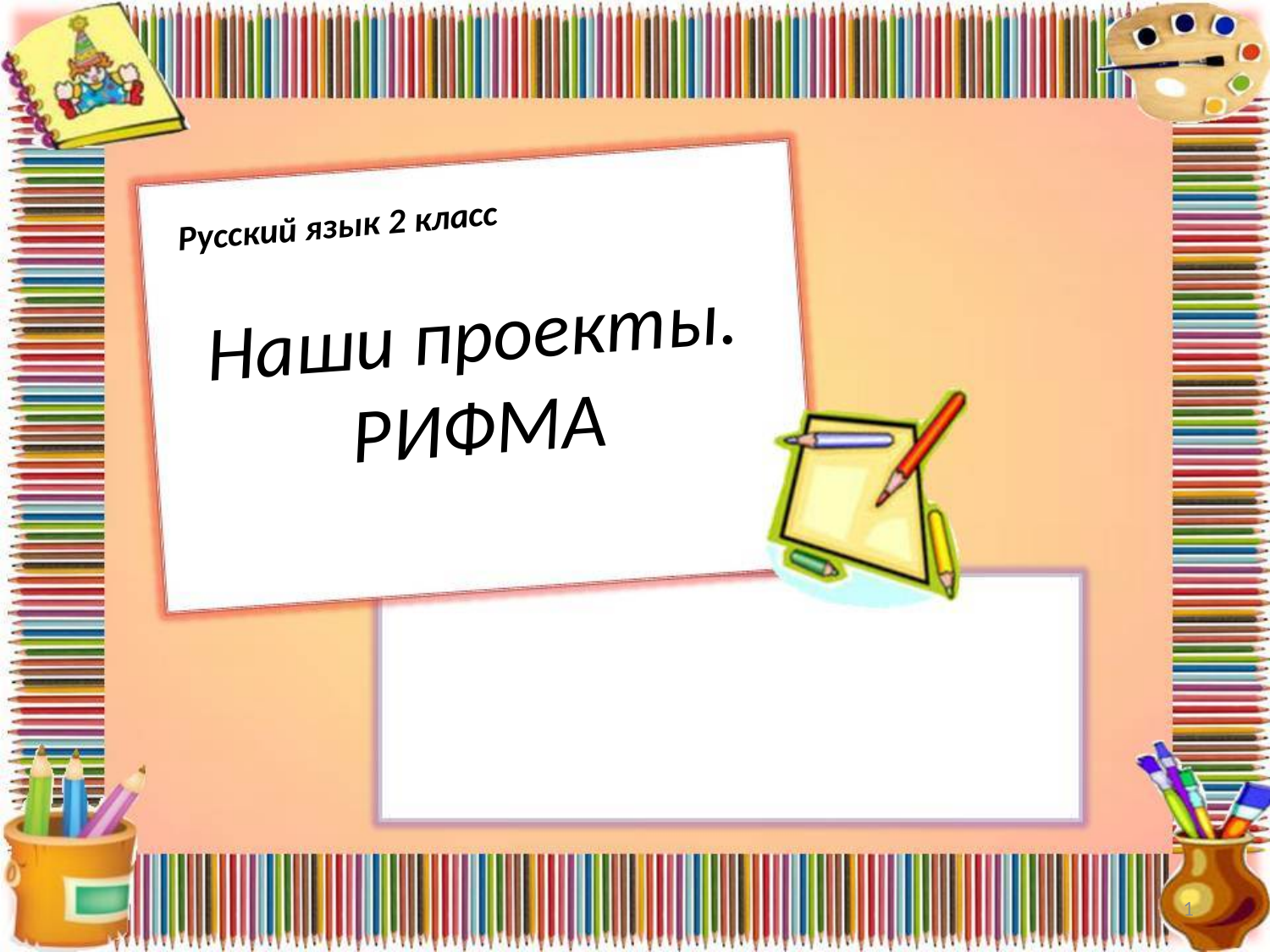

Русский язык 2 класс
Наши проекты. РИФМА
1